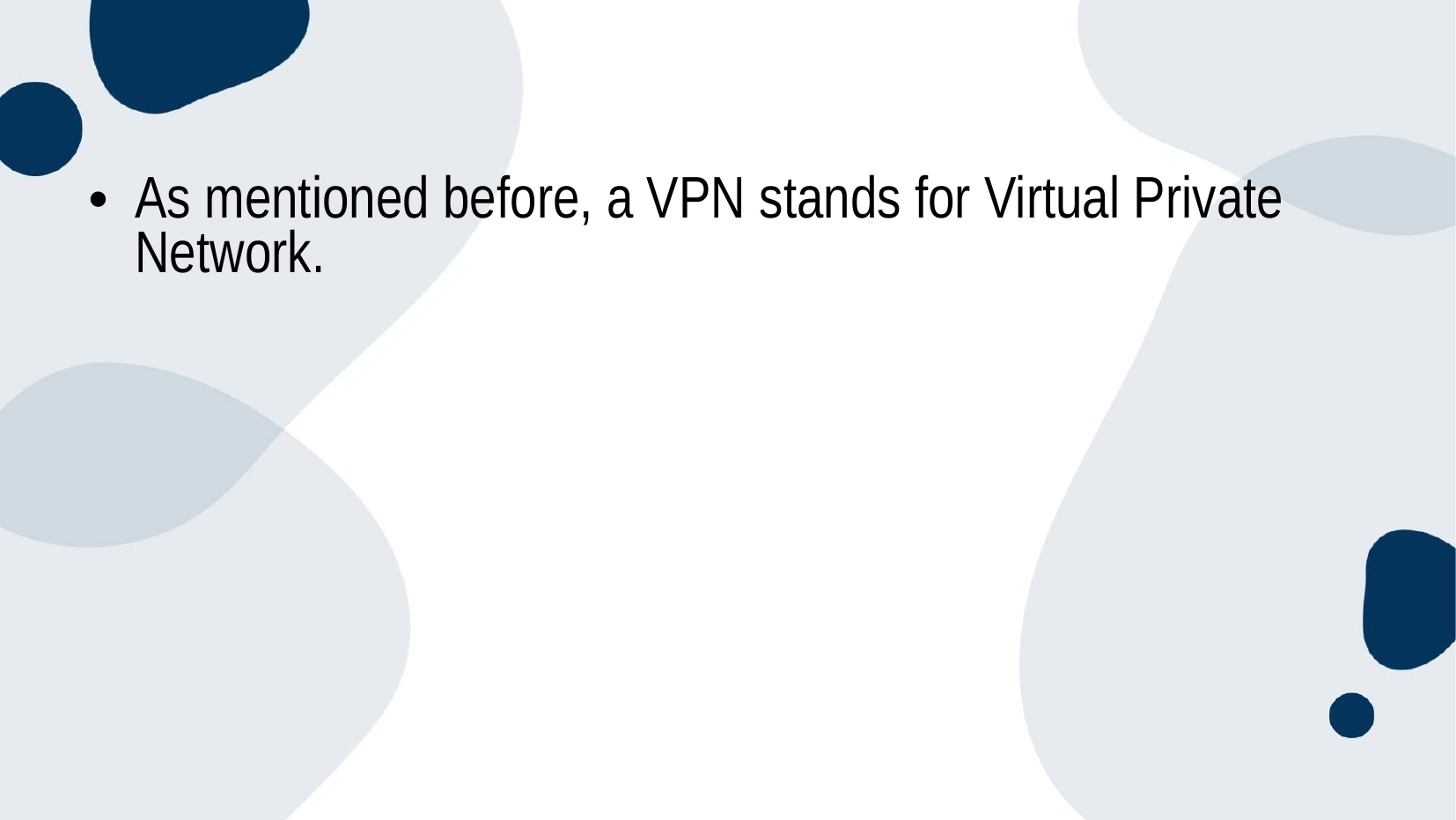

#
As mentioned before, a VPN stands for Virtual Private Network.